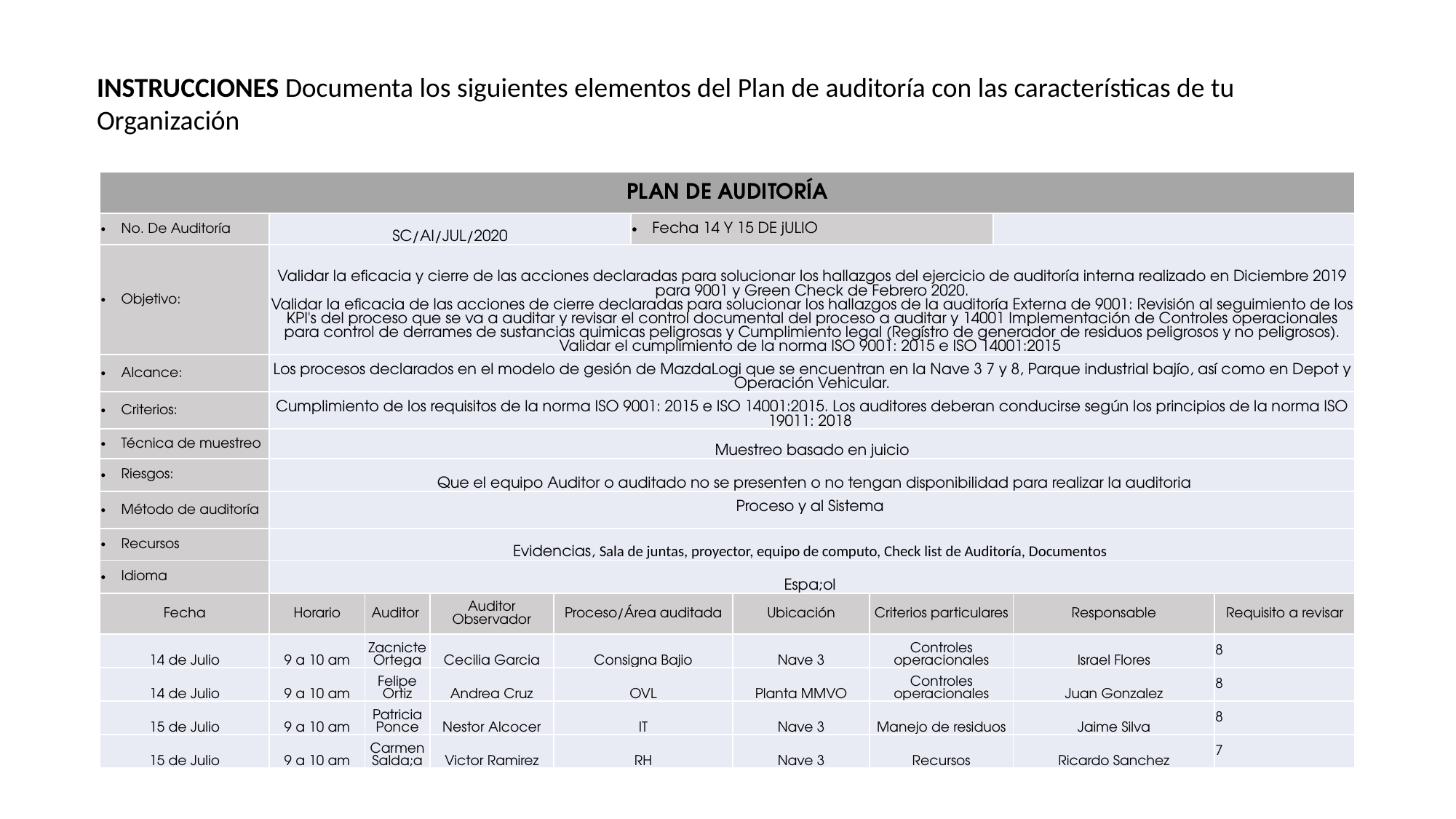

INSTRUCCIONES Documenta los siguientes elementos del Plan de auditoría con las características de tu Organización
| PLAN DE AUDITORÍA |  |  |  |  |  |  |  |  |  |  |
| --- | --- | --- | --- | --- | --- | --- | --- | --- | --- | --- |
| No. De Auditoría | SC/AI/JUL/2020 |  |  |  | Fecha 14 Y 15 DE jULIO |  |  |  |  |  |
| Objetivo: | Validar la eficacia y cierre de las acciones declaradas para solucionar los hallazgos del ejercicio de auditoría interna realizado en Diciembre 2019 para 9001 y Green Check de Febrero 2020. Validar la eficacia de las acciones de cierre declaradas para solucionar los hallazgos de la auditoría Externa de 9001: Revisión al seguimiento de los KPI's del proceso que se va a auditar y revisar el control documental del proceso a auditar y 14001 Implementación de Controles operacionales para control de derrames de sustancias quimicas peligrosas y Cumplimiento legal (Regístro de generador de residuos peligrosos y no peligrosos). Validar el cumplimiento de la norma ISO 9001: 2015 e ISO 14001:2015 |  |  |  |  |  |  |  |  |  |
| Alcance: | Los procesos declarados en el modelo de gesión de MazdaLogi que se encuentran en la Nave 3 7 y 8, Parque industrial bajío, así como en Depot y Operación Vehicular. |  |  |  |  |  |  |  |  |  |
| Criterios: | Cumplimiento de los requisitos de la norma ISO 9001: 2015 e ISO 14001:2015. Los auditores deberan conducirse según los principios de la norma ISO 19011: 2018 |  |  |  |  |  |  |  |  |  |
| Técnica de muestreo | Muestreo basado en juicio |  |  |  |  |  |  |  |  |  |
| Riesgos: | Que el equipo Auditor o auditado no se presenten o no tengan disponibilidad para realizar la auditoria |  |  |  |  |  |  |  |  |  |
| Método de auditoría | Proceso y al Sistema |  |  |  |  |  |  |  |  |  |
| Recursos | Evidencias, Sala de juntas, proyector, equipo de computo, Check list de Auditoría, Documentos |  |  |  |  |  |  |  |  |  |
| Idioma | Espa;ol |  |  |  |  |  |  |  |  |  |
| Fecha | Horario | Auditor | Auditor Observador | Proceso/Área auditada |  | Ubicación | Criterios particulares |  | Responsable | Requisito a revisar |
| 14 de Julio | 9 a 10 am | Zacnicte Ortega | Cecilia Garcia | Consigna Bajio |  | Nave 3 | Controles operacionales |  | Israel Flores | 8 |
| 14 de Julio | 9 a 10 am | Felipe Ortiz | Andrea Cruz | OVL |  | Planta MMVO | Controles operacionales |  | Juan Gonzalez | 8 |
| 15 de Julio | 9 a 10 am | Patricia Ponce | Nestor Alcocer | IT |  | Nave 3 | Manejo de residuos |  | Jaime Silva | 8 |
| 15 de Julio | 9 a 10 am | Carmen Salda;a | Victor Ramirez | RH |  | Nave 3 | Recursos |  | Ricardo Sanchez | 7 |